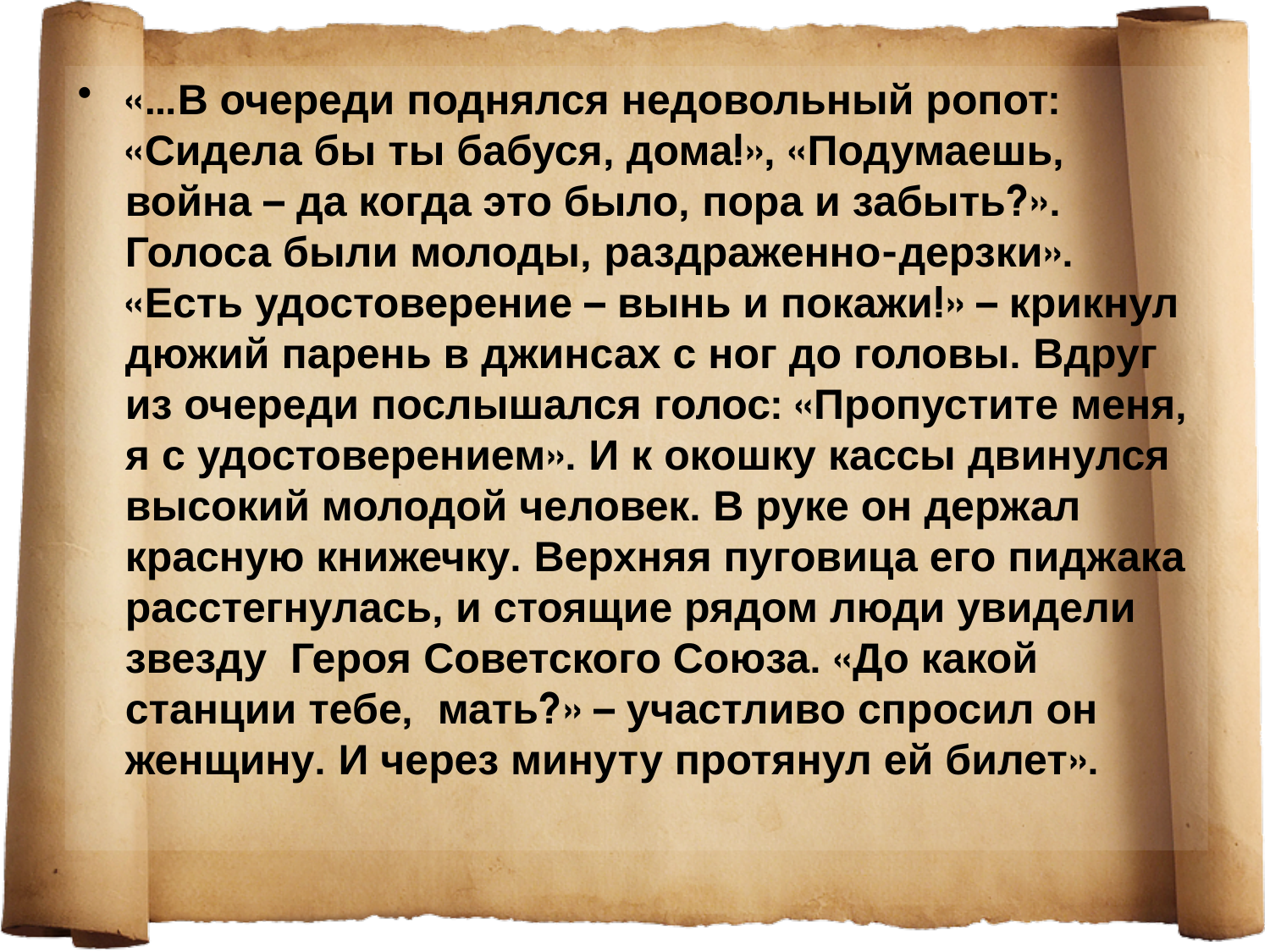

«…В очереди поднялся недовольный ропот: «Сидела бы ты бабуся, дома!», «Подумаешь, война – да когда это было, пора и забыть?». Голоса были молоды, раздраженно-дерзки». «Есть удостоверение – вынь и покажи!» – крикнул дюжий парень в джинсах с ног до головы. Вдруг из очереди послышался голос: «Пропустите меня, я с удостоверением». И к окошку кассы двинулся высокий молодой человек. В руке он держал красную книжечку. Верхняя пуговица его пиджака расстегнулась, и стоящие рядом люди увидели звезду  Героя Советского Союза. «До какой станции тебе,  мать?» – участливо спросил он женщину. И через минуту протянул ей билет».